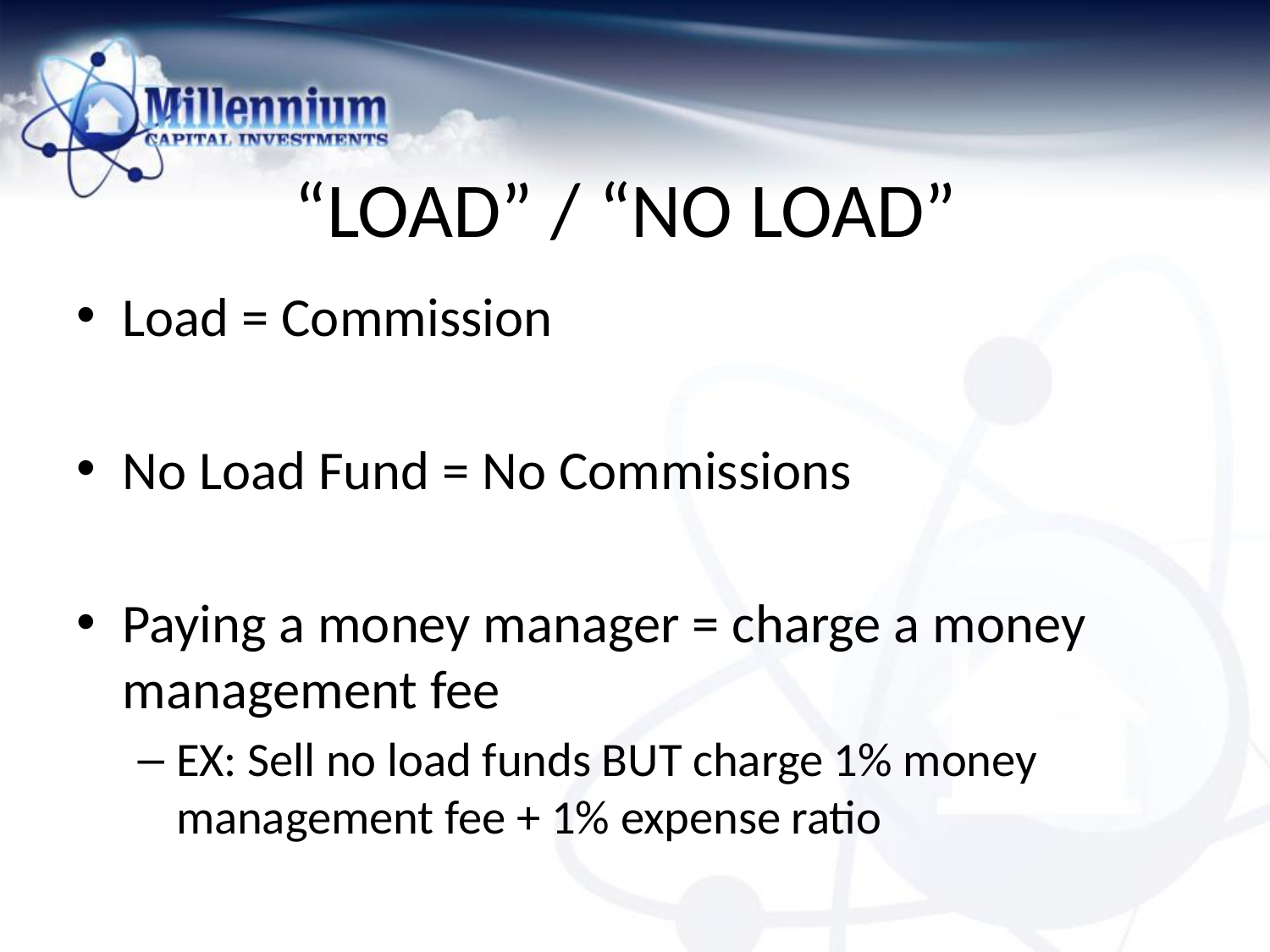

# “LOAD” / “NO LOAD”
Load = Commission

No Load Fund = No Commissions

Paying a money manager = charge a money management fee
EX: Sell no load funds BUT charge 1% money management fee + 1% expense ratio